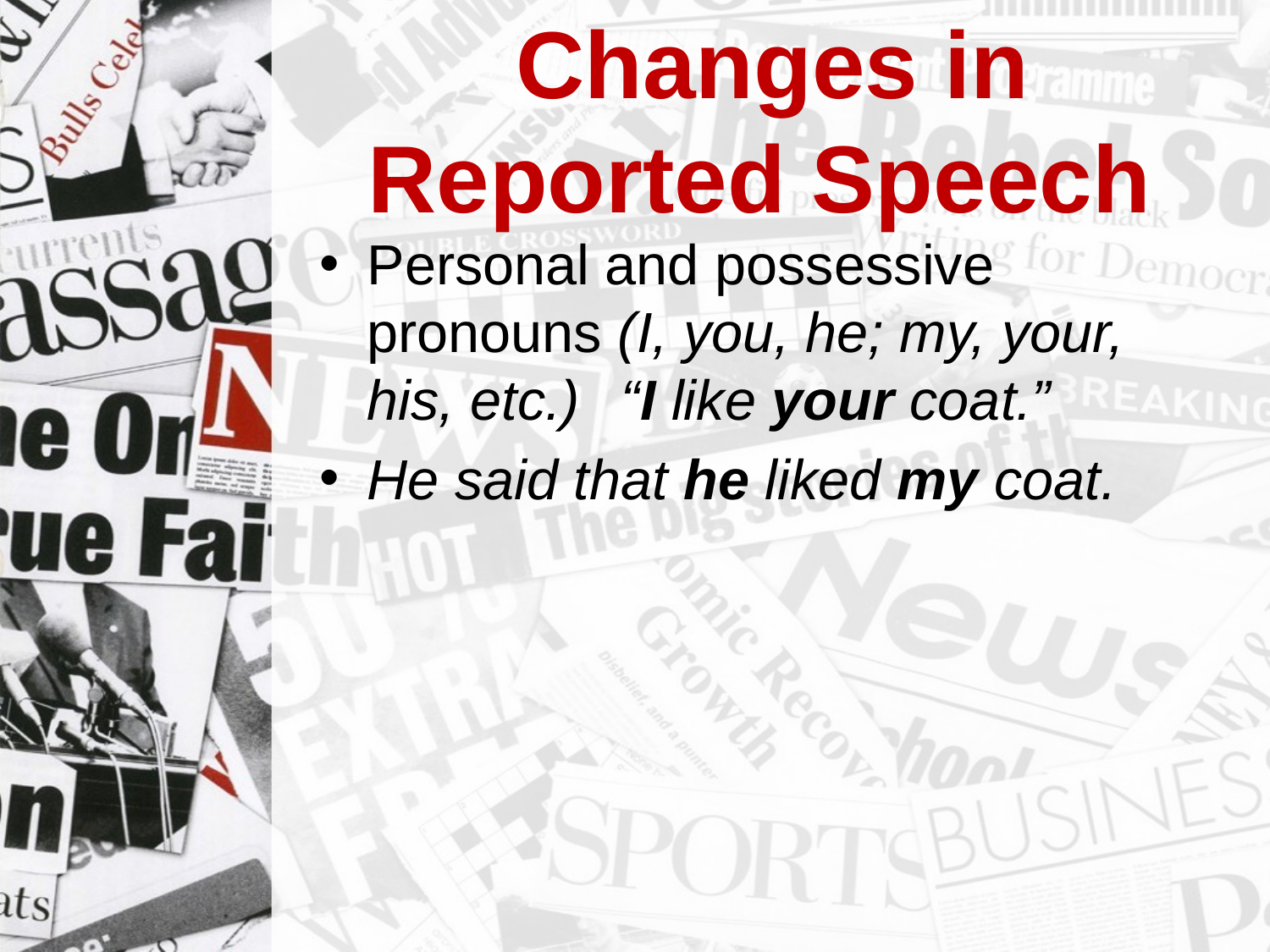

# Changes in Reported Speech
Personal and possessive pronouns (I, you, he; my, your, his, etc.) 	“I like your coat.”
He said that he liked my coat.